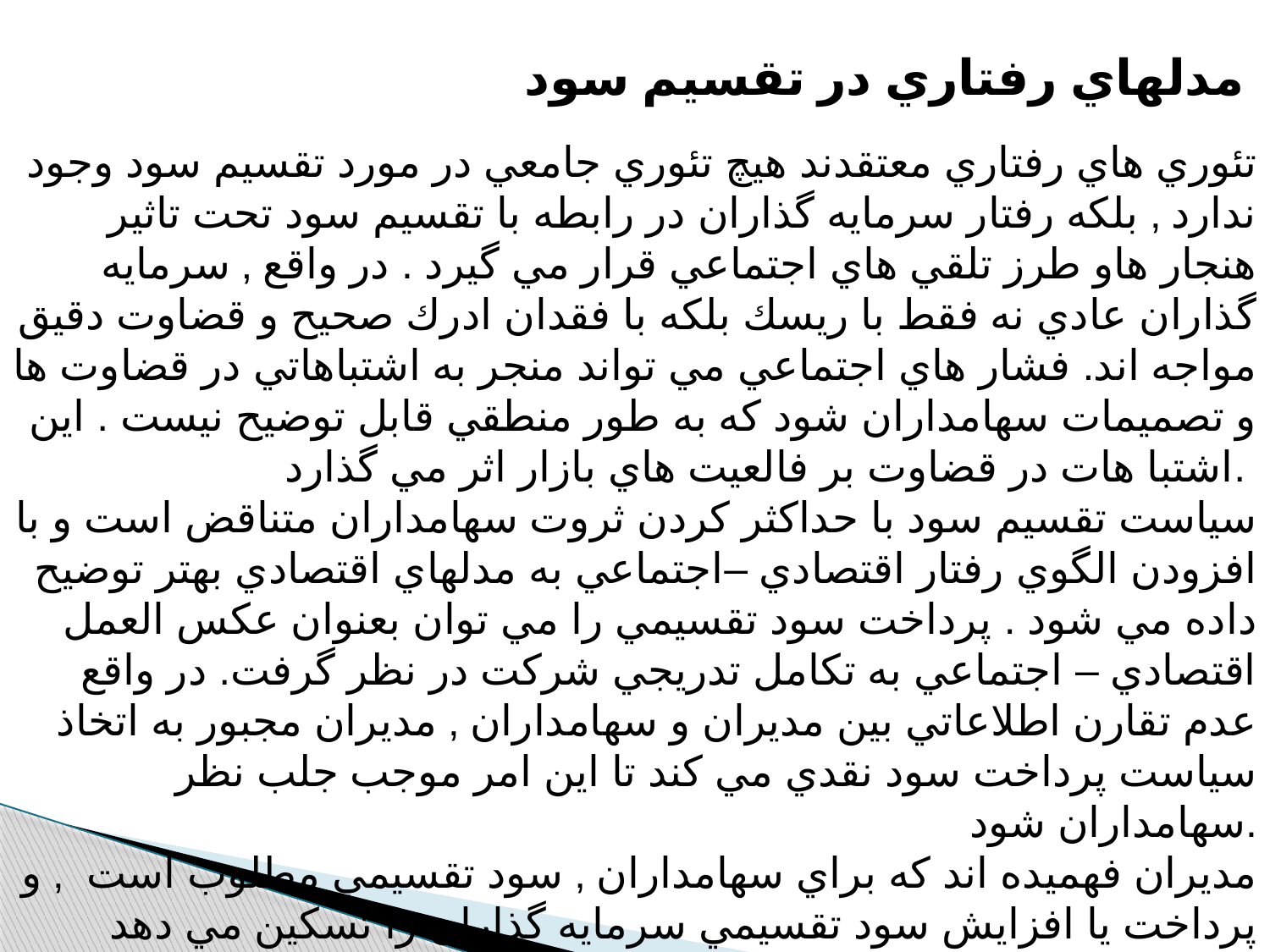

مدلهاي رفتاري در تقسيم سود

تئوري هاي رفتاري معتقدند هيچ تئوري جامعي در مورد تقسيم سود وجود ندارد ‚ بلكه رفتار سرمايه گذاران در رابطه با تقسيم سود تحت تاثير هنجار هاو طرز تلقي هاي اجتماعي قرار مي گيرد . در واقع ‚ سرمايه گذاران عادي نه فقط با ريسك بلكه با فقدان ادرك صحيح و قضاوت دقيق مواجه اند. فشار هاي اجتماعي مي تواند منجر به اشتباهاتي در قضاوت ها و تصميمات سهامداران شود كه به طور منطقي قابل توضيح نيست . اين اشتبا هات در قضاوت بر فالعيت هاي بازار اثر مي گذارد.
سياست تقسيم سود با حداكثر كردن ثروت سهامداران متناقض است و با افزودن الگوي رفتار اقتصادي –اجتماعي به مدلهاي اقتصادي بهتر توضيح داده مي شود . پرداخت سود تقسيمي را مي توان بعنوان عكس العمل  اقتصادي – اجتماعي به تكامل تدريجي شركت در نظر گرفت. در واقع عدم تقارن اطلاعاتي بين مديران و سهامداران ‚ مديران مجبور به اتخاذ سياست پرداخت سود نقدي مي كند تا اين امر موجب جلب نظر سهامداران شود.
مديران فهميده اند كه براي سهامداران ‚ سود تقسيمي مطلوب است  ‚ و پرداخت يا افزايش سود تقسيمي سرمايه گذاران را تسكين مي دهد ( فرانكفورتر ولين 1992). در اين چارچوب پرداخت سود نقدي به سهامداران موجب افزايش پايدار ي و ثبات شركت از طريق جلب نظر سهامداران مي شود. همانگونه كه فرانكفورتر و لين هم اشاره كردند تقسيم سود تا اندازه اي ارام كننده اضطراب سرمايه گذاران است.